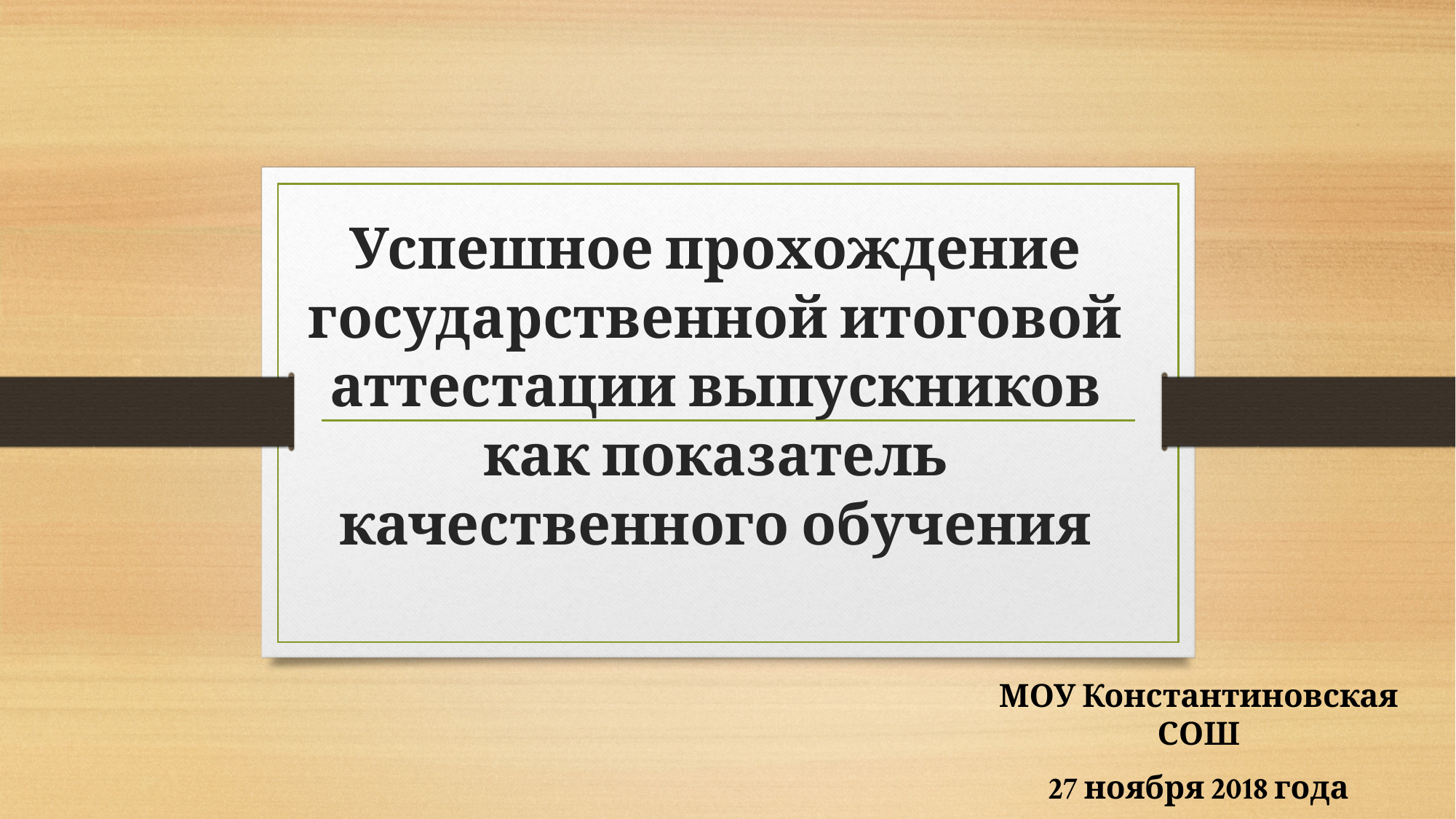

# Успешное прохождение государственной итоговой аттестации выпускников как показатель качественного обучения
МОУ Константиновская СОШ
27 ноября 2018 года